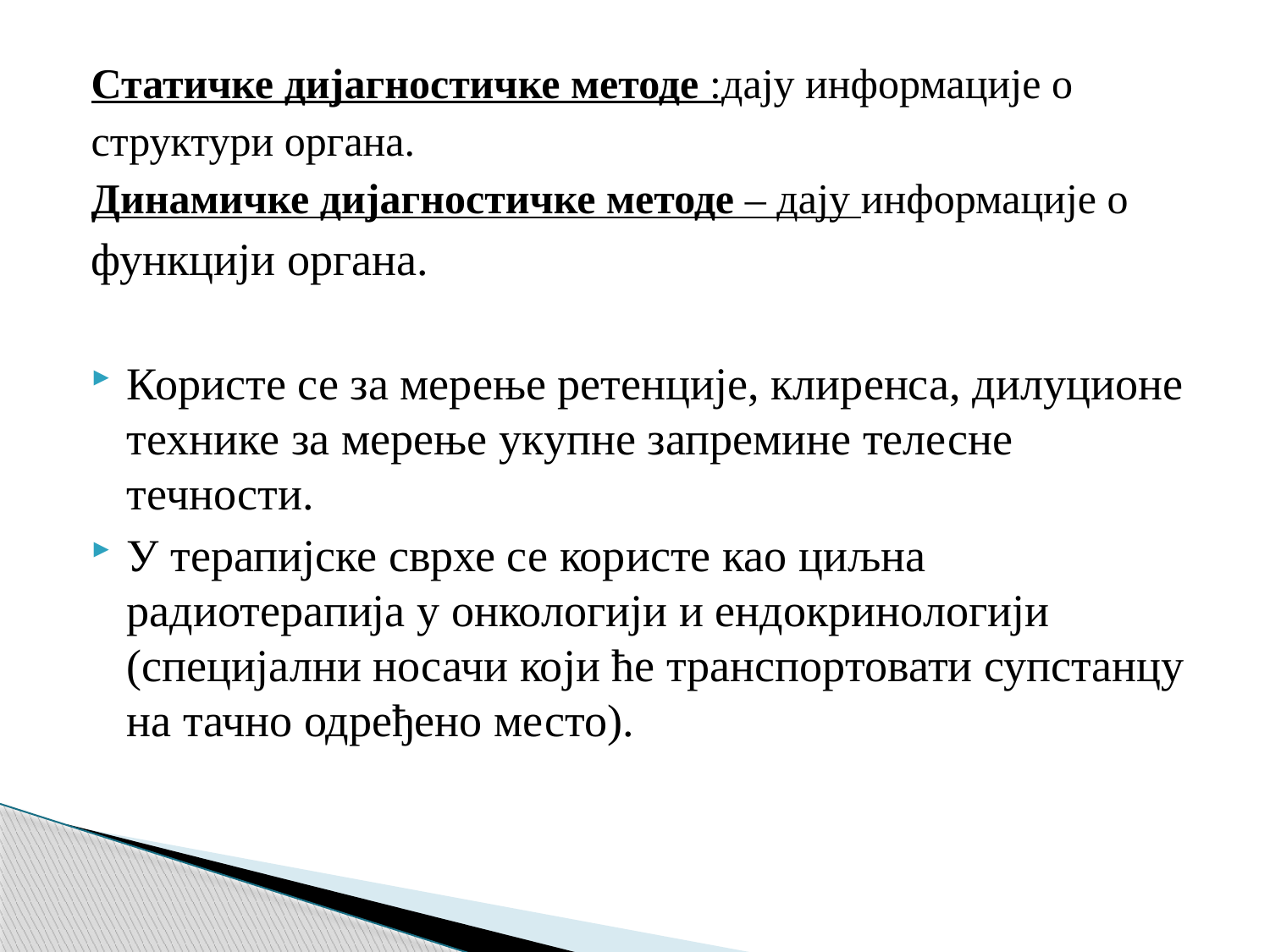

Статичке дијагностичке методе :дају информације о
структури органа.
Динамичке дијагностичке методе – дају информације о
функцији органа.

Користе се за мерење ретенције, клиренса, дилуционе технике за мерење укупне запремине телесне течности.
У терапијске сврхе се користе као циљна радиотерапија у онкологији и ендокринологији (специјални носачи који ће транспортовати супстанцу на тачно одређено место).